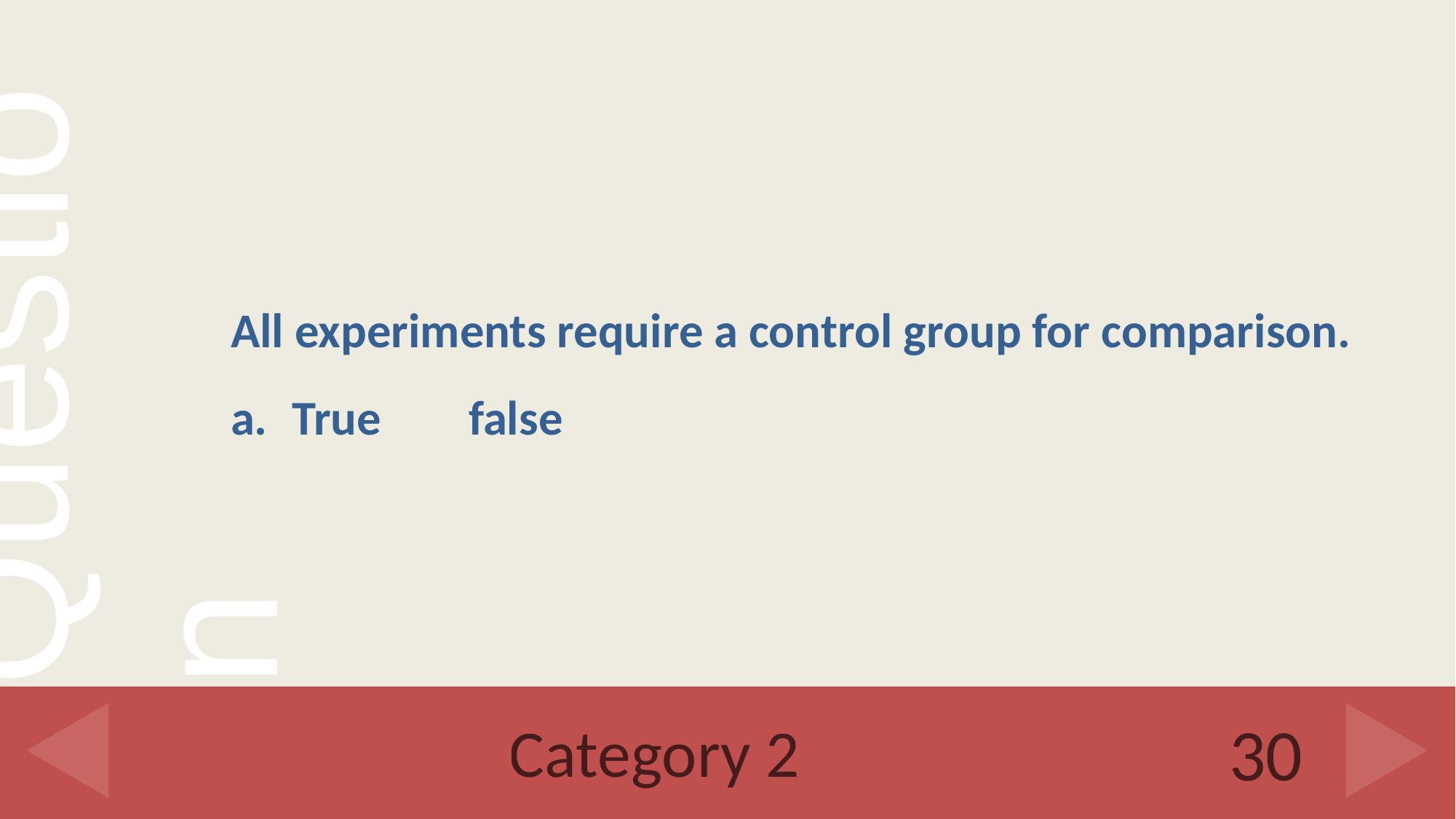

All experiments require a control group for comparison.
True        false
# Category 2
30